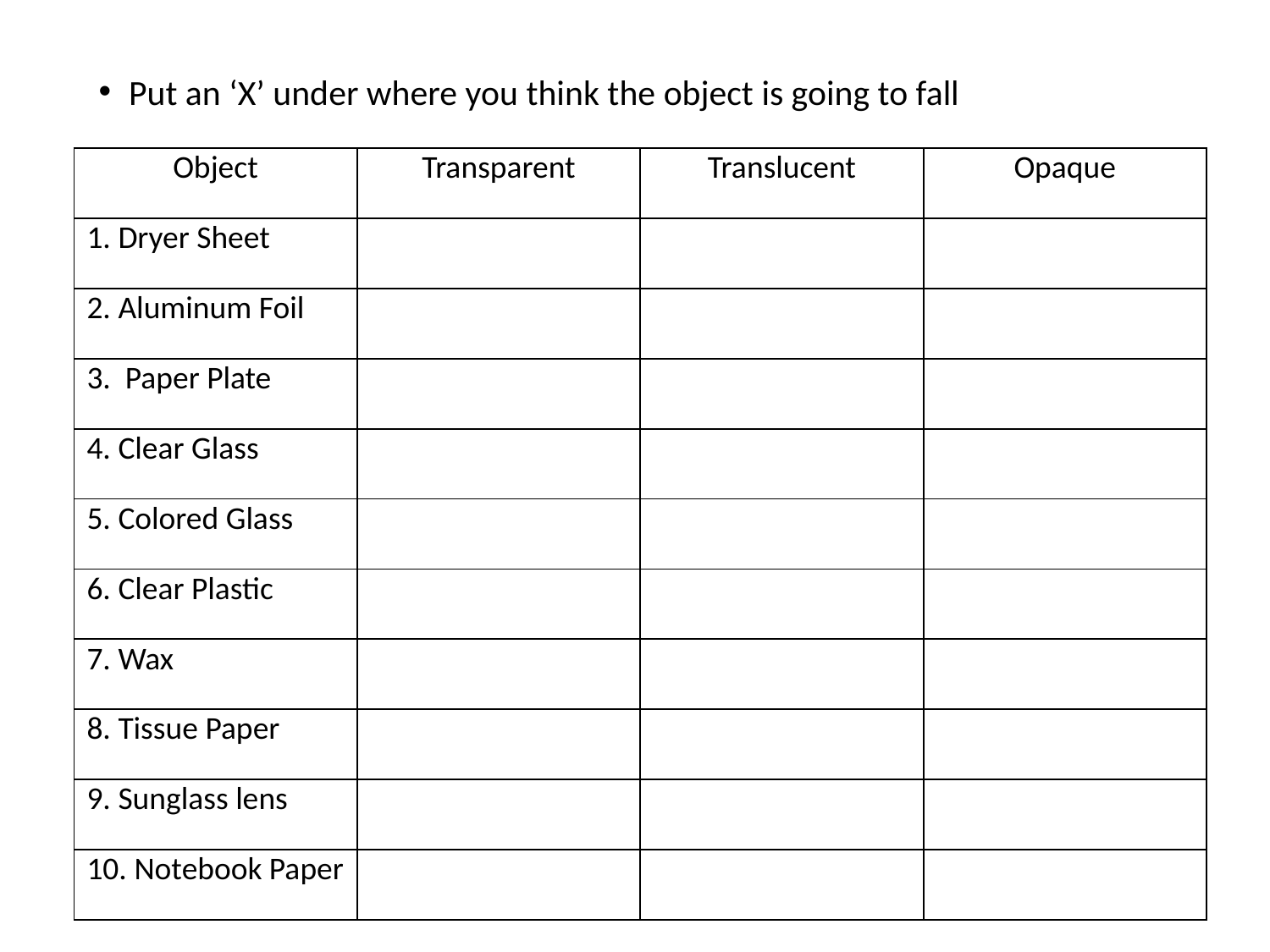

Put an ‘X’ under where you think the object is going to fall
| Object | Transparent | Translucent | Opaque |
| --- | --- | --- | --- |
| 1. Dryer Sheet |  |  |  |
| 2. Aluminum Foil |  |  |  |
| 3. Paper Plate |  |  |  |
| 4. Clear Glass |  |  |  |
| 5. Colored Glass |  |  |  |
| 6. Clear Plastic |  |  |  |
| 7. Wax |  |  |  |
| 8. Tissue Paper |  |  |  |
| 9. Sunglass lens |  |  |  |
| 10. Notebook Paper |  |  |  |